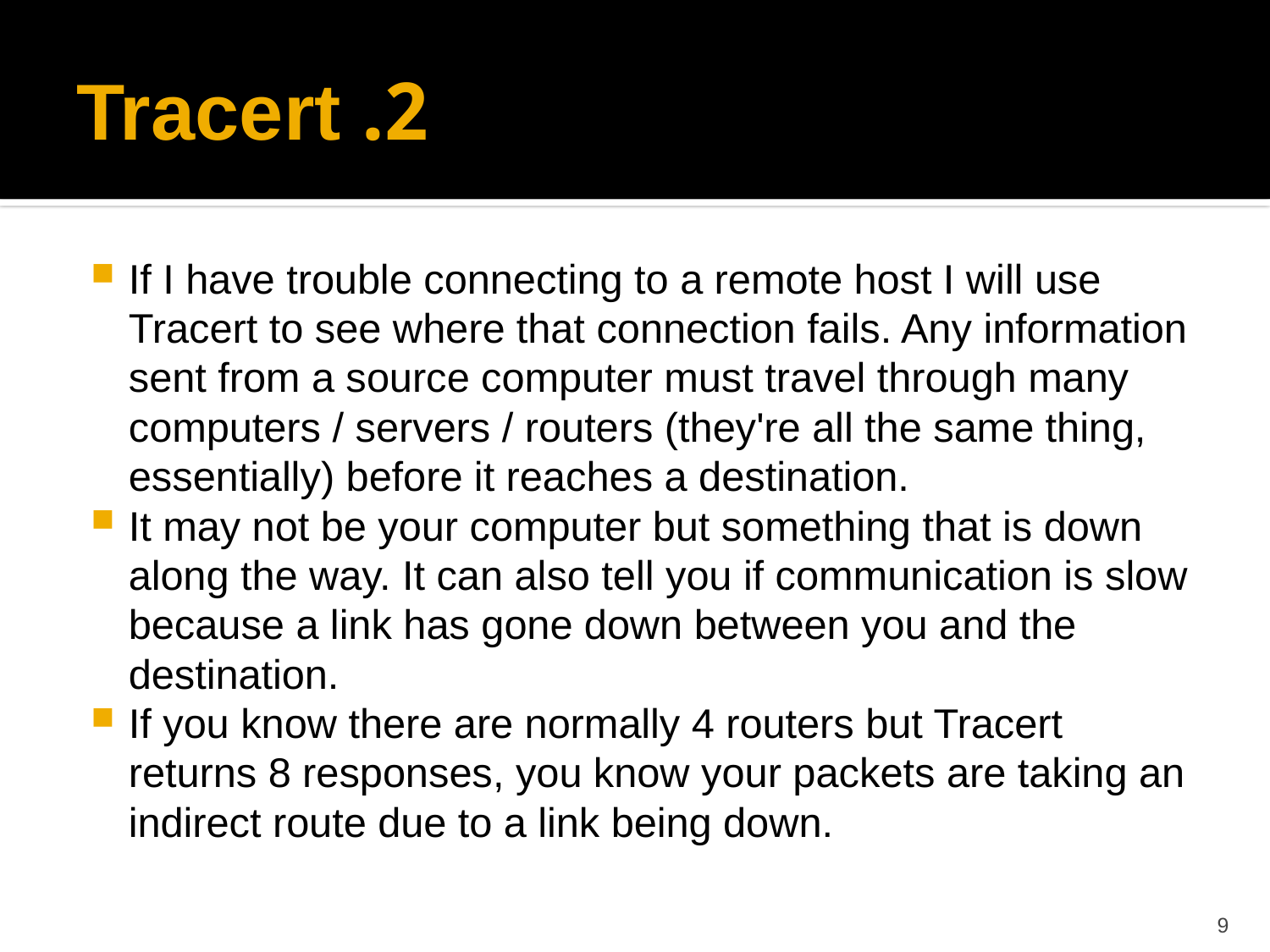

# 2. Tracert
If I have trouble connecting to a remote host I will use Tracert to see where that connection fails. Any information sent from a source computer must travel through many computers / servers / routers (they're all the same thing, essentially) before it reaches a destination.
It may not be your computer but something that is down along the way. It can also tell you if communication is slow because a link has gone down between you and the destination.
If you know there are normally 4 routers but Tracert returns 8 responses, you know your packets are taking an indirect route due to a link being down.

9